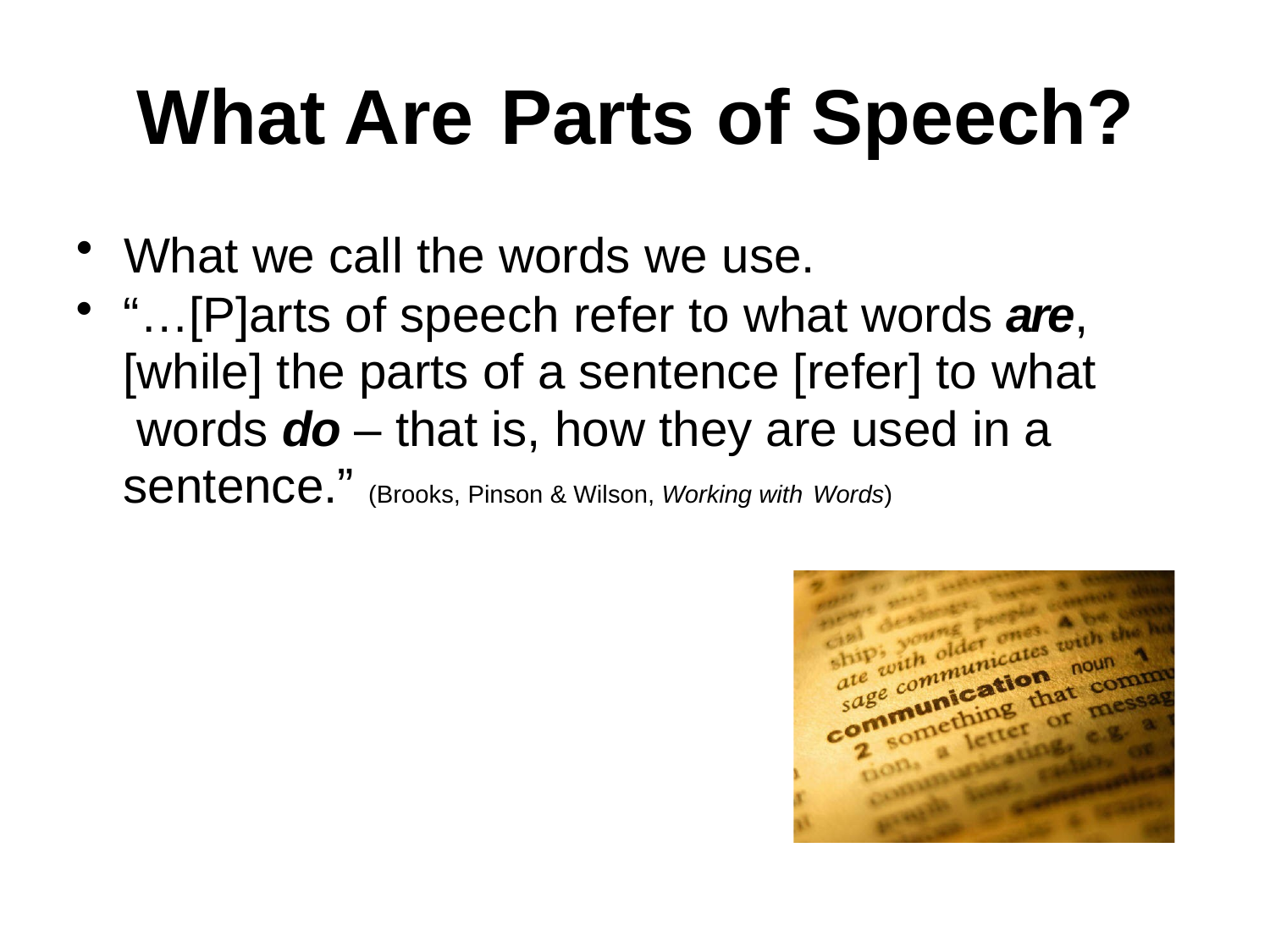

# What Are	Parts	of Speech?
What we call the words we use.
“…[P]arts of speech refer to what words are,  [while] the parts of a sentence [refer] to what  words do – that is, how they are used in a  sentence.” (Brooks, Pinson & Wilson, Working with Words)